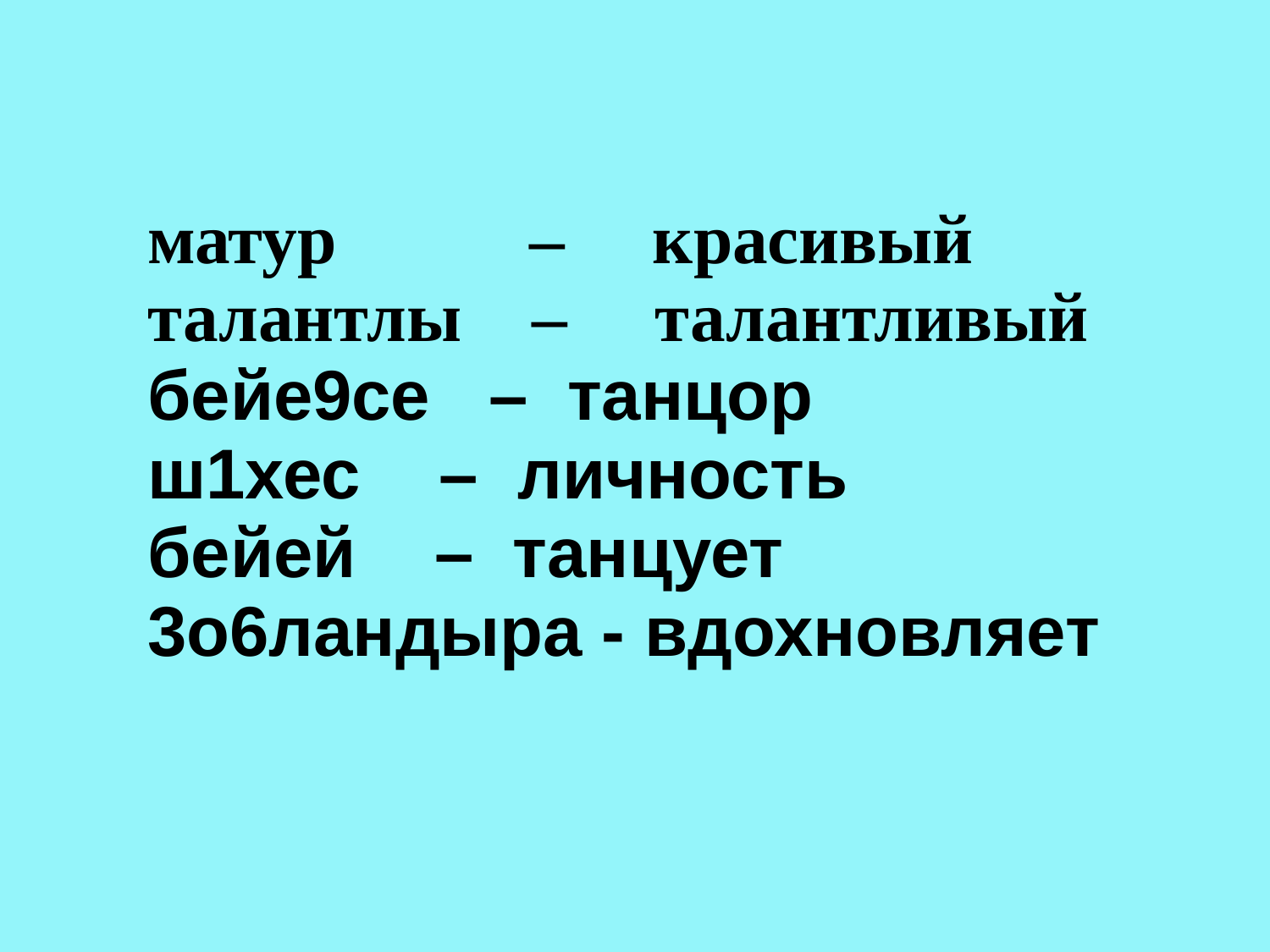

матур           –     красивый
талантлы    –     талантливый
бейе9се   –  танцор
ш1хес    –  личность
бейей    –  танцует
3о6ландыра - вдохновляет